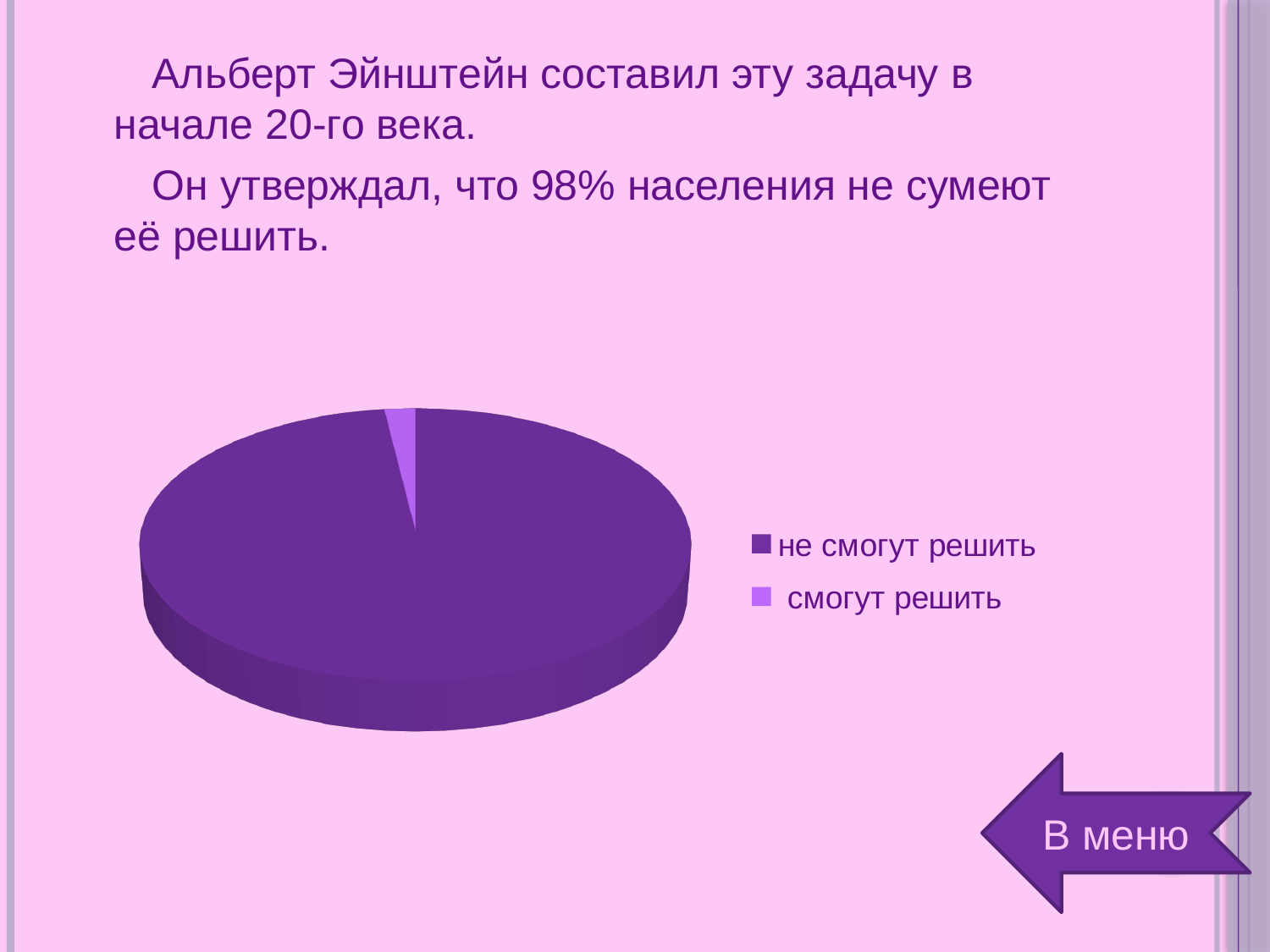

Альберт Эйнштейн составил эту задачу в начале 20-го века.
Он утверждал, что 98% населения не сумеют её решить.

[unsupported chart]

В меню